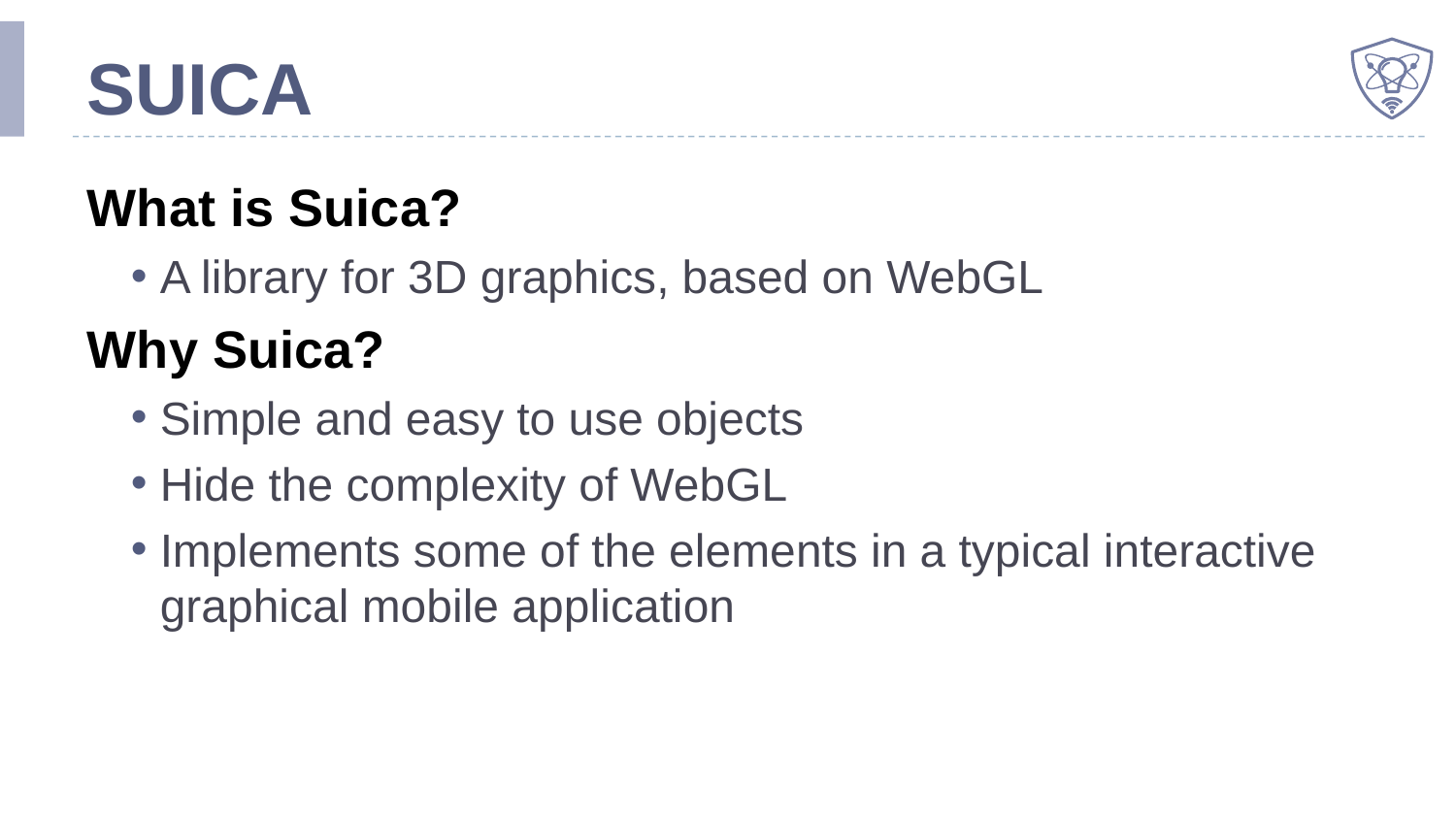

# SUICA
What is Suica?
A library for 3D graphics, based on WebGL
Why Suica?
Simple and easy to use objects
Hide the complexity of WebGL
Implements some of the elements in a typical interactive graphical mobile application